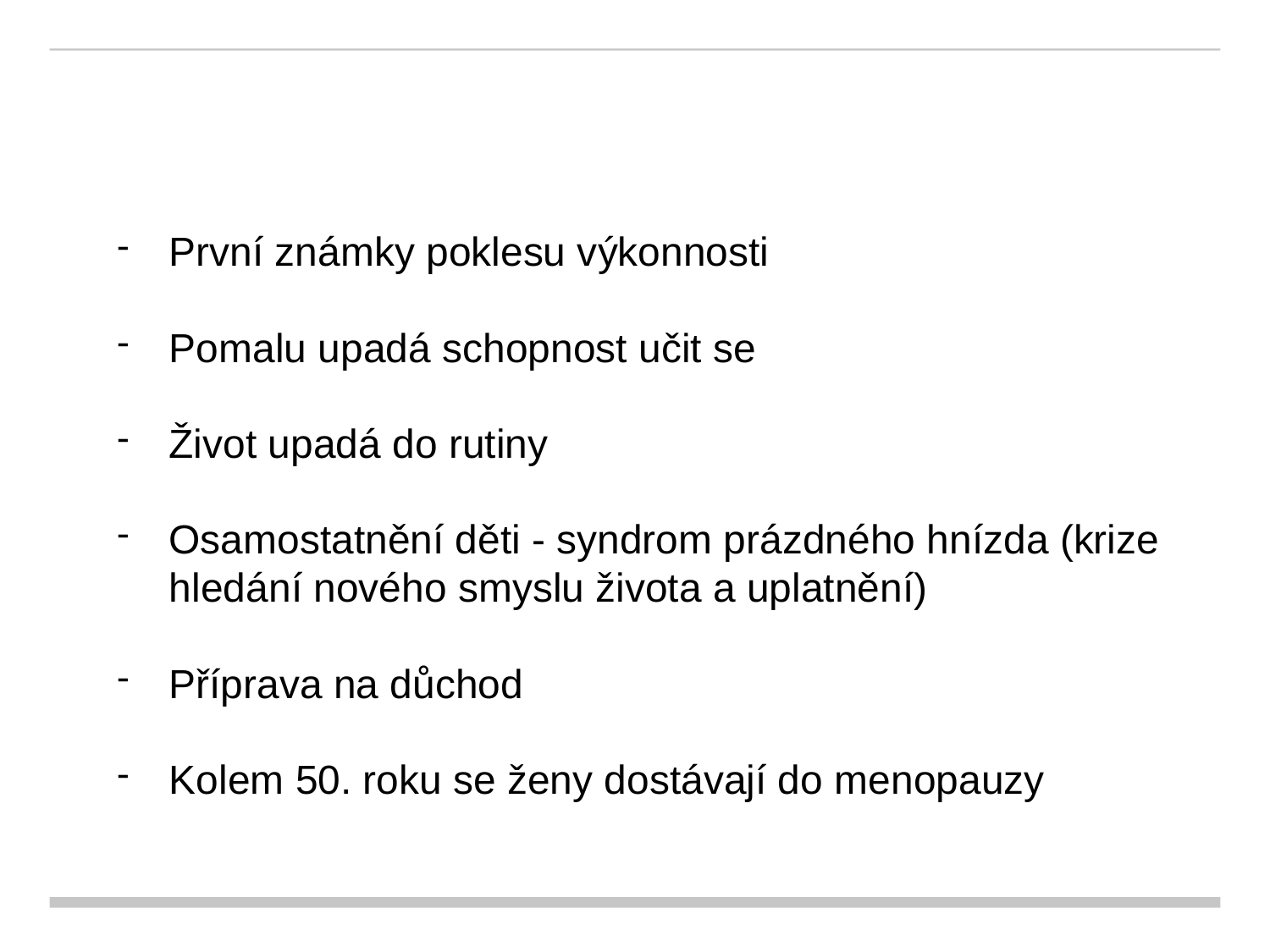

První známky poklesu výkonnosti
Pomalu upadá schopnost učit se
Život upadá do rutiny
Osamostatnění děti - syndrom prázdného hnízda (krize hledání nového smyslu života a uplatnění)
Příprava na důchod
Kolem 50. roku se ženy dostávají do menopauzy